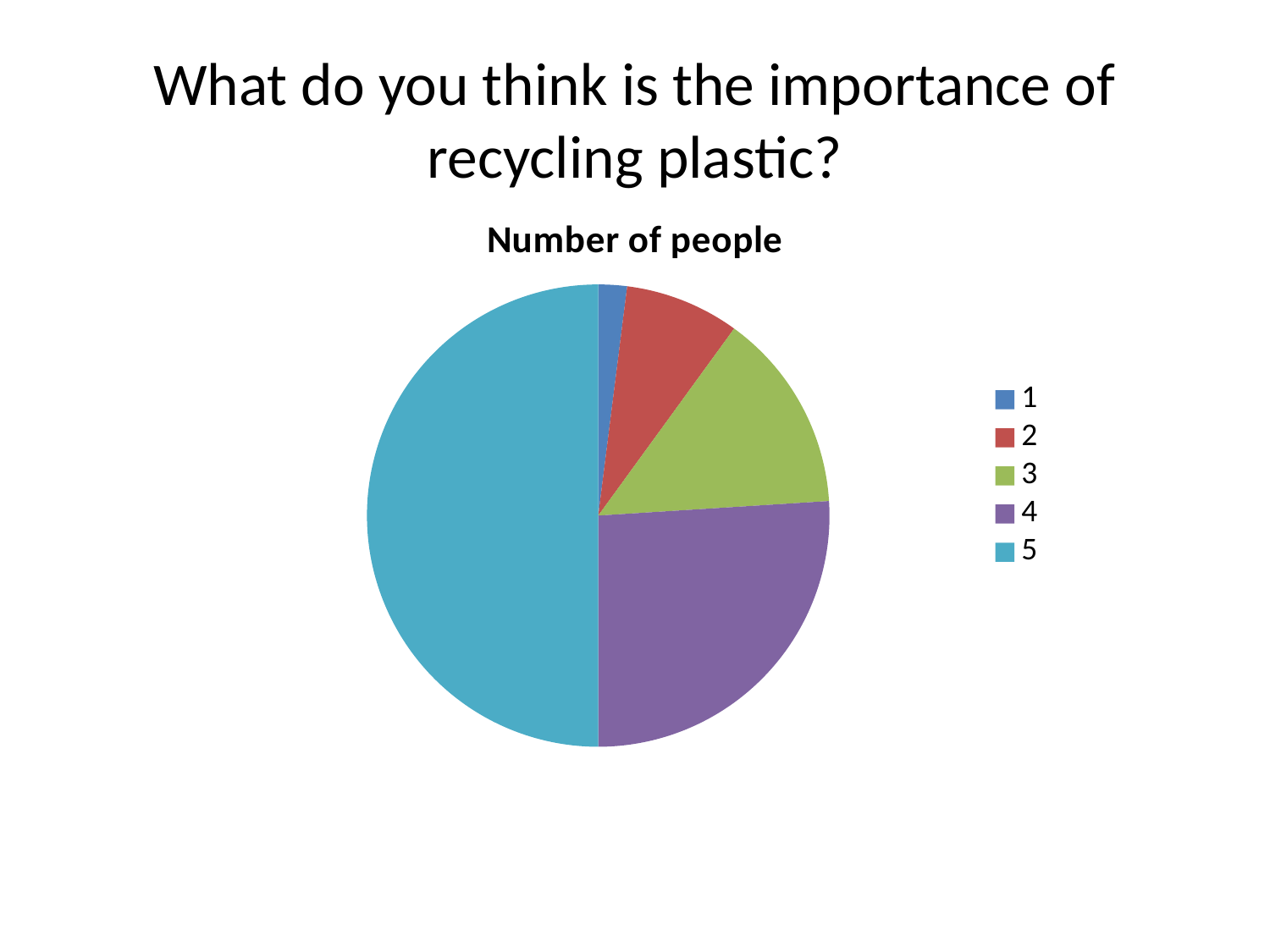

# What do you think is the importance of recycling plastic?

### Chart:

| Category | Number of people |
|---|---|
| 1 | 1.0 |
| 2 | 4.0 |
| 3 | 7.0 |
| 4 | 13.0 |
| 5 | 25.0 |